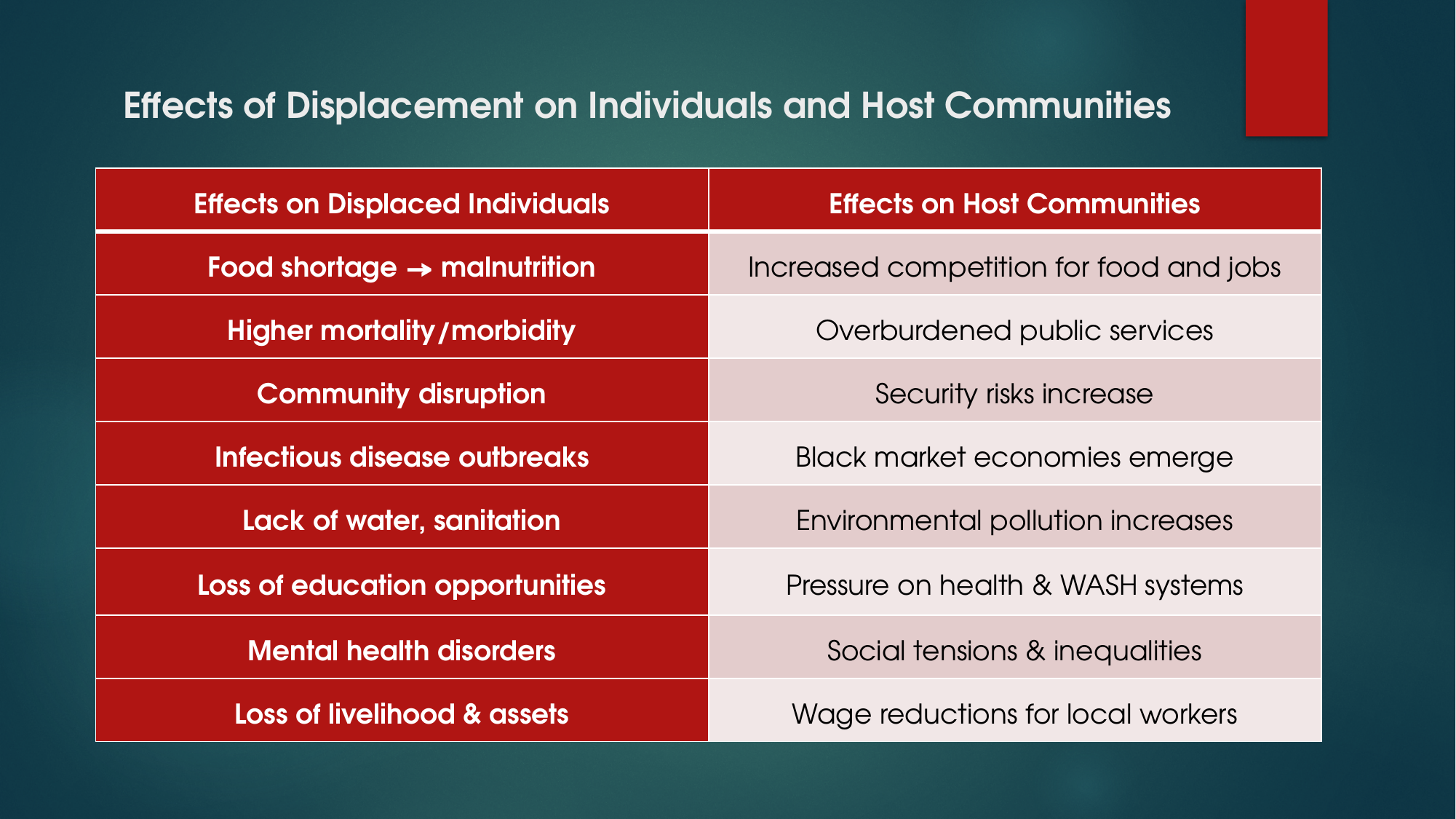

# Effects of Displacement on Individuals and Host Communities
| Effects on Displaced Individuals | Effects on Host Communities |
| --- | --- |
| Food shortage → malnutrition | Increased competition for food and jobs |
| Higher mortality/morbidity | Overburdened public services |
| Community disruption | Security risks increase |
| Infectious disease outbreaks | Black market economies emerge |
| Lack of water, sanitation | Environmental pollution increases |
| Loss of education opportunities | Pressure on health & WASH systems |
| Mental health disorders | Social tensions & inequalities |
| Loss of livelihood & assets | Wage reductions for local workers |